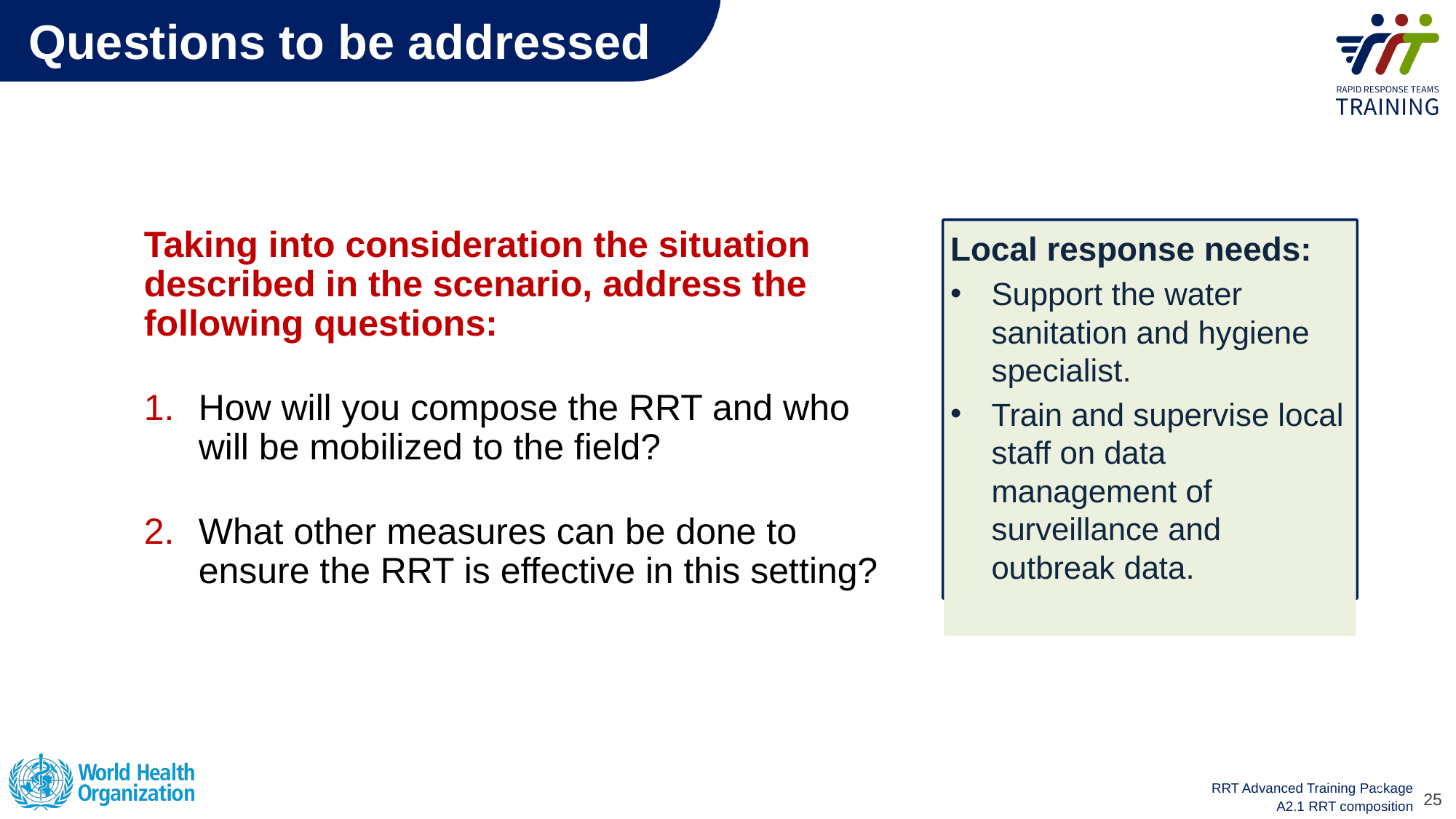

# Questions to be addressed

Local response needs:
Support the water sanitation and hygiene specialist.
Train and supervise local staff on data management of surveillance and outbreak data.

Taking into consideration the situation described in the scenario, address the following questions:

How will you compose the RRT and who will be mobilized to the field?

What other measures can be done to ensure the RRT is effective in this setting?
25